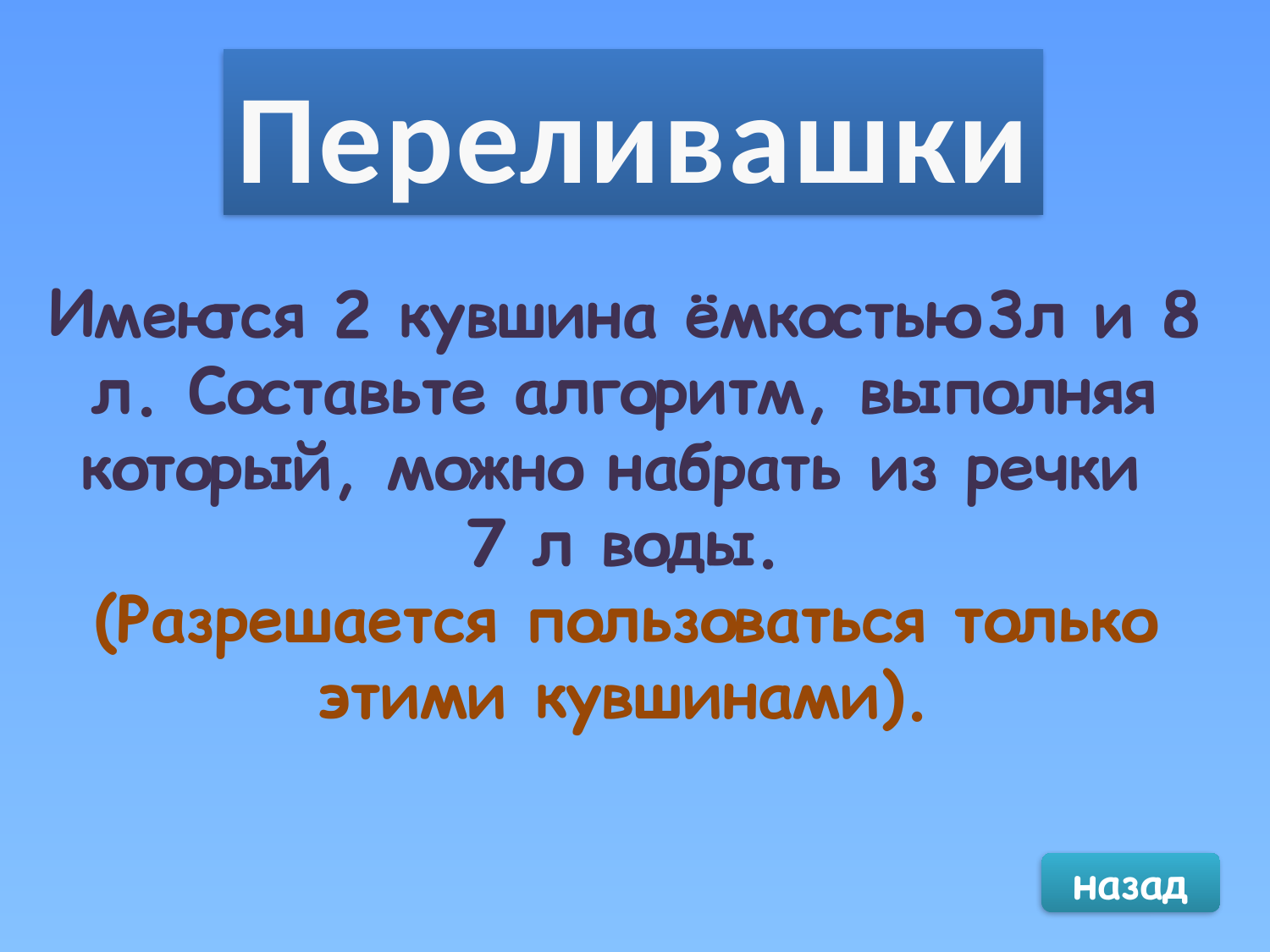

Переливашки
Имеются 2 кувшина ёмкостью 3л и 8 л. Составьте алгоритм, выполняя который, можно набрать из речки
7 л воды.
(Разрешается пользоваться только этими кувшинами).
назад